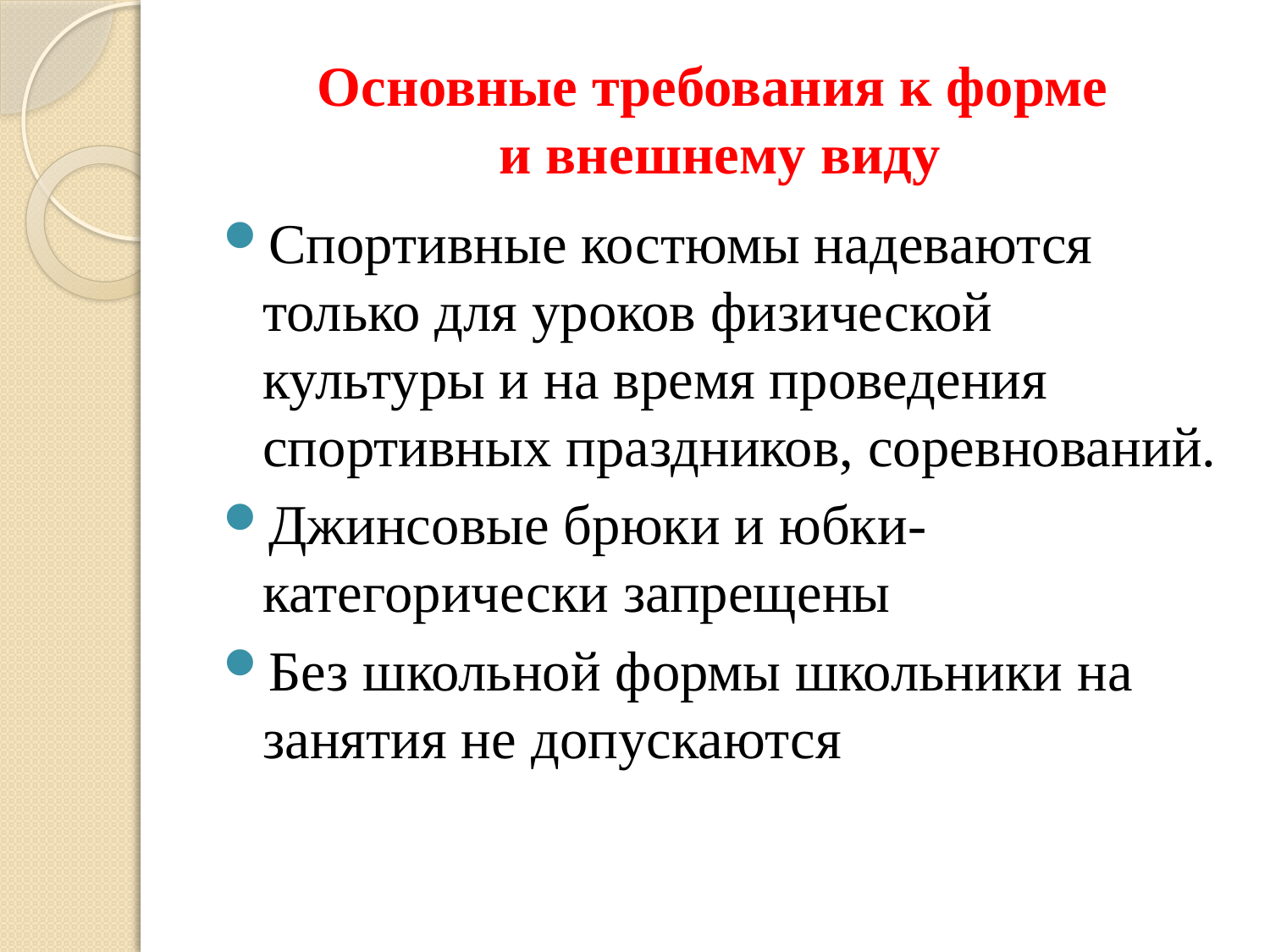

# Основные требования к форме и внешнему виду
Спортивные костюмы надеваются только для уроков физической культуры и на время проведения спортивных праздников, соревнований.
Джинсовые брюки и юбки- категорически запрещены
Без школьной формы школьники на занятия не допускаются